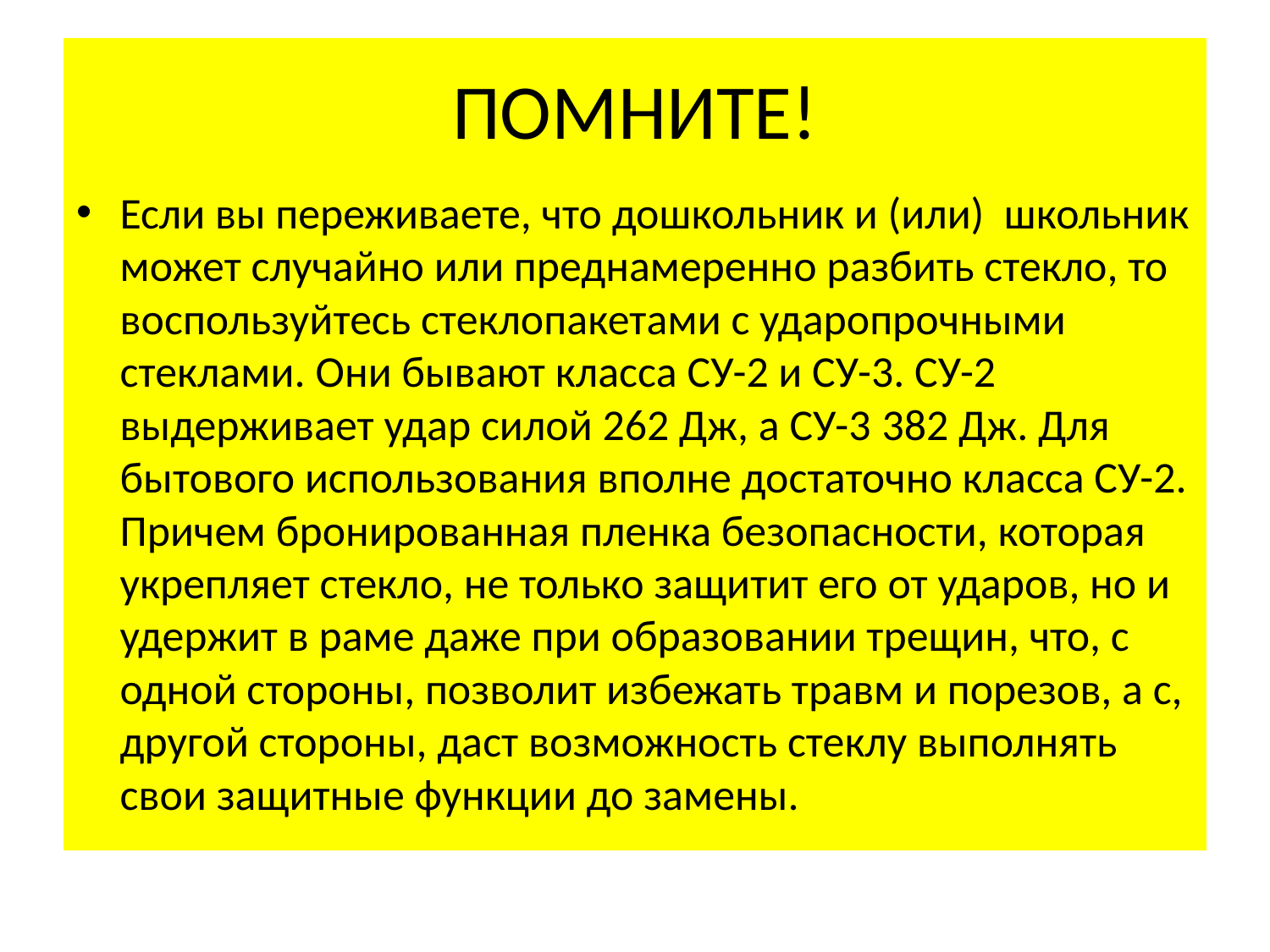

# ПОМНИТЕ!
Если вы переживаете, что дошкольник и (или)  школьник может случайно или преднамеренно разбить стекло, то воспользуйтесь стеклопакетами с ударопрочными стеклами. Они бывают класса СУ-2 и СУ-3. СУ-2 выдерживает удар силой 262 Дж, а СУ-3 382 Дж. Для бытового использования вполне достаточно класса СУ-2. Причем бронированная пленка безопасности, которая укрепляет стекло, не только защитит его от ударов, но и удержит в раме даже при образовании трещин, что, с одной стороны, позволит избежать травм и порезов, а с, другой стороны, даст возможность стеклу выполнять свои защитные функции до замены.